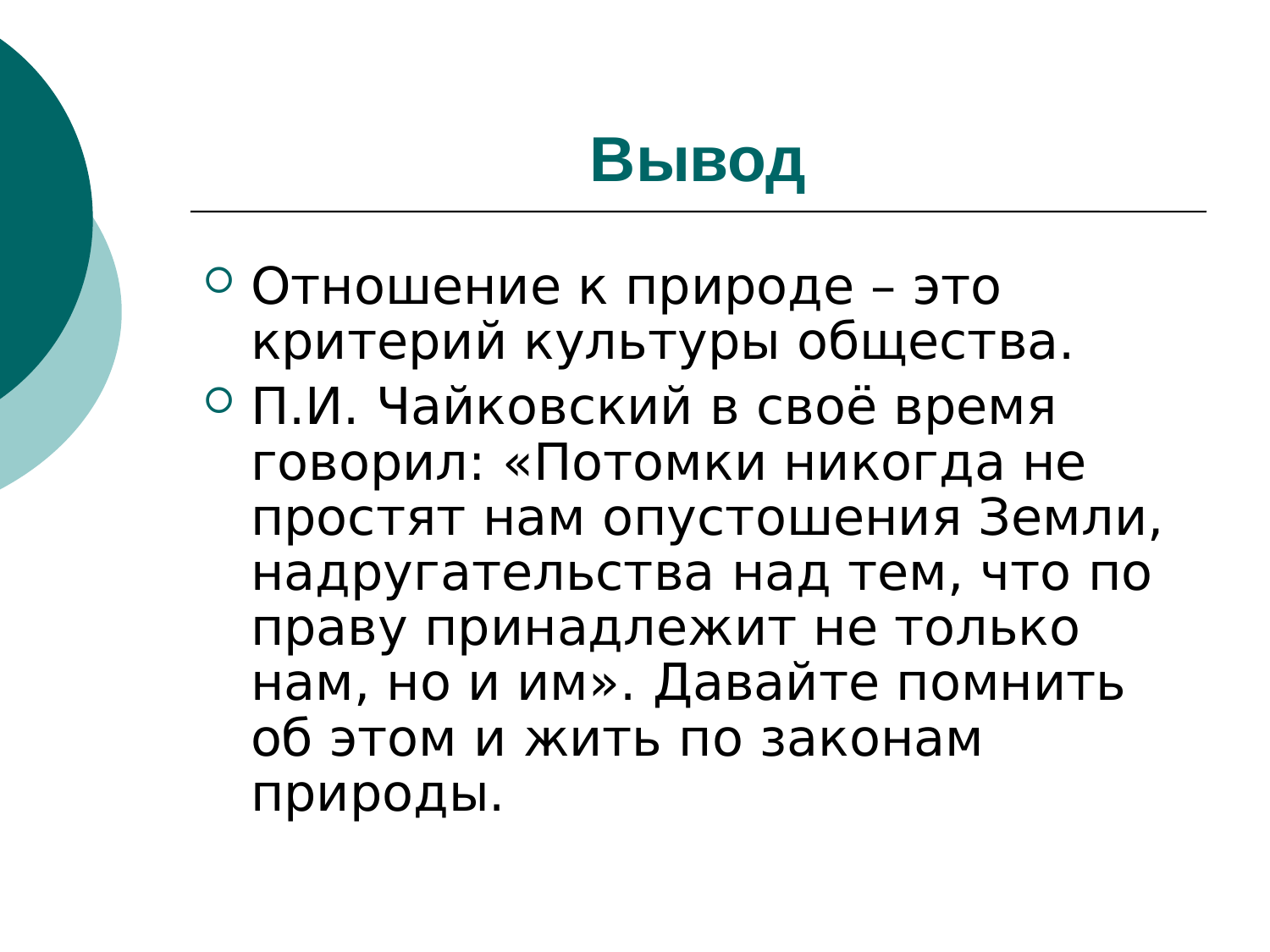

# Вывод
Отношение к природе – это критерий культуры общества.
П.И. Чайковский в своё время говорил: «Потомки никогда не простят нам опустошения Земли, надругательства над тем, что по праву принадлежит не только нам, но и им». Давайте помнить об этом и жить по законам природы.